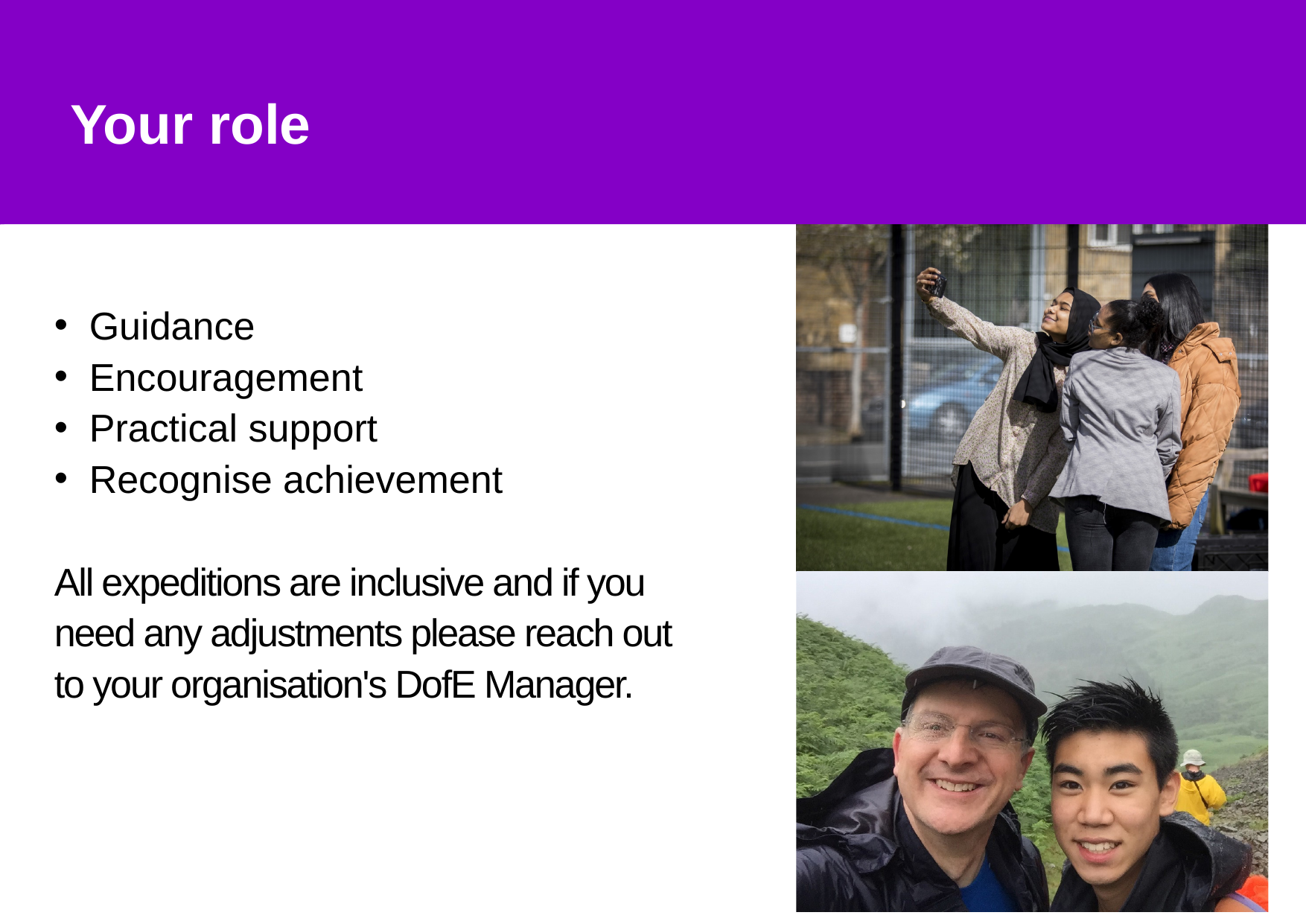

Your role
# Your role

Guidance
Encouragement
Practical support
Recognise achievement

All expeditions are inclusive and if you
need any adjustments please reach out
to your organisation's DofE Manager.